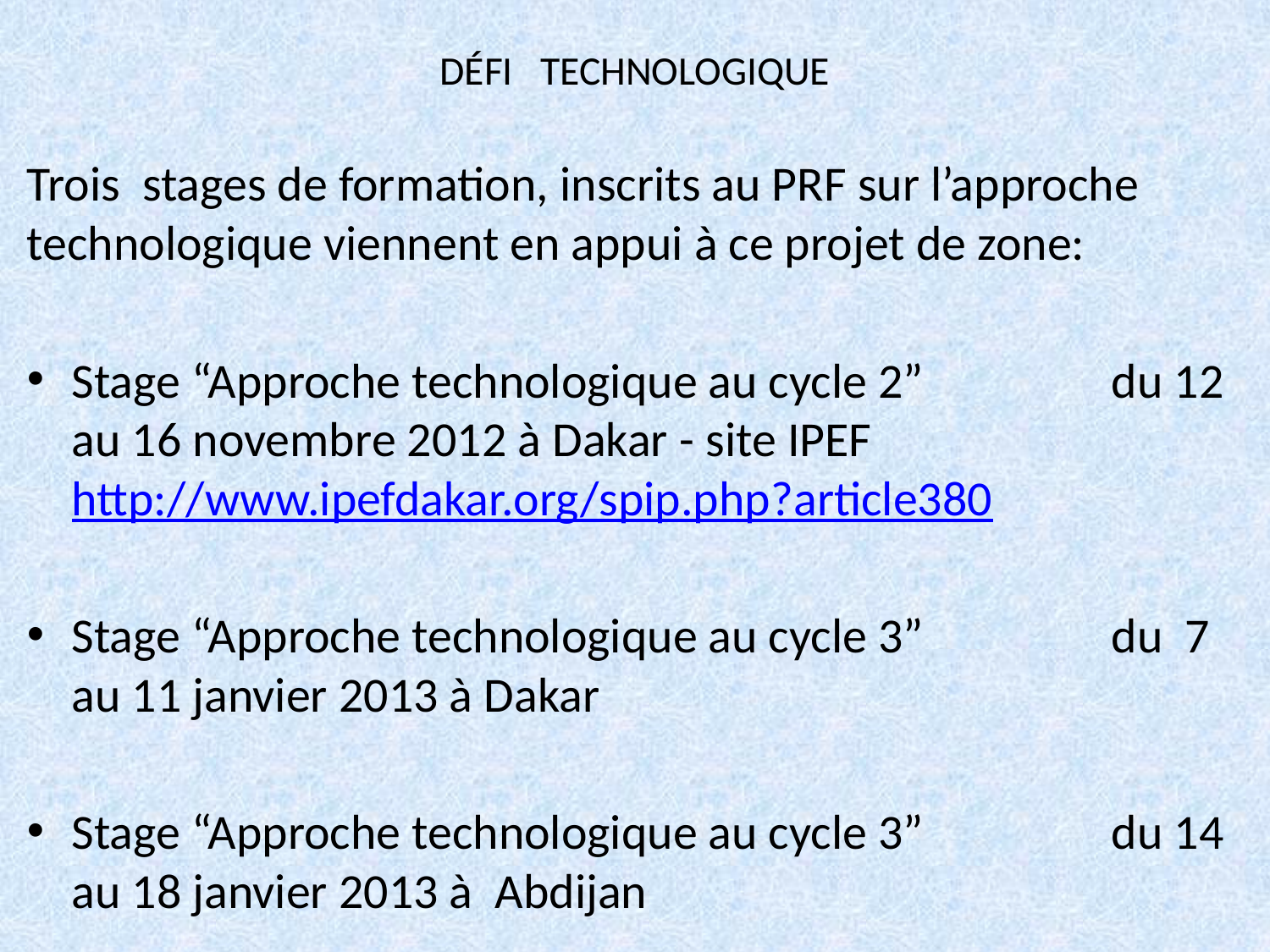

# DÉFI   TECHNOLOGIQUE
Trois  stages de formation, inscrits au PRF sur l’approche technologique viennent en appui à ce projet de zone:

Stage “Approche technologique au cycle 2”                 du 12 au 16 novembre 2012 à Dakar - site IPEF http://www.ipefdakar.org/spip.php?article380

Stage “Approche technologique au cycle 3”                 du  7 au 11 janvier 2013 à Dakar

Stage “Approche technologique au cycle 3”                 du 14 au 18 janvier 2013 à  Abdijan